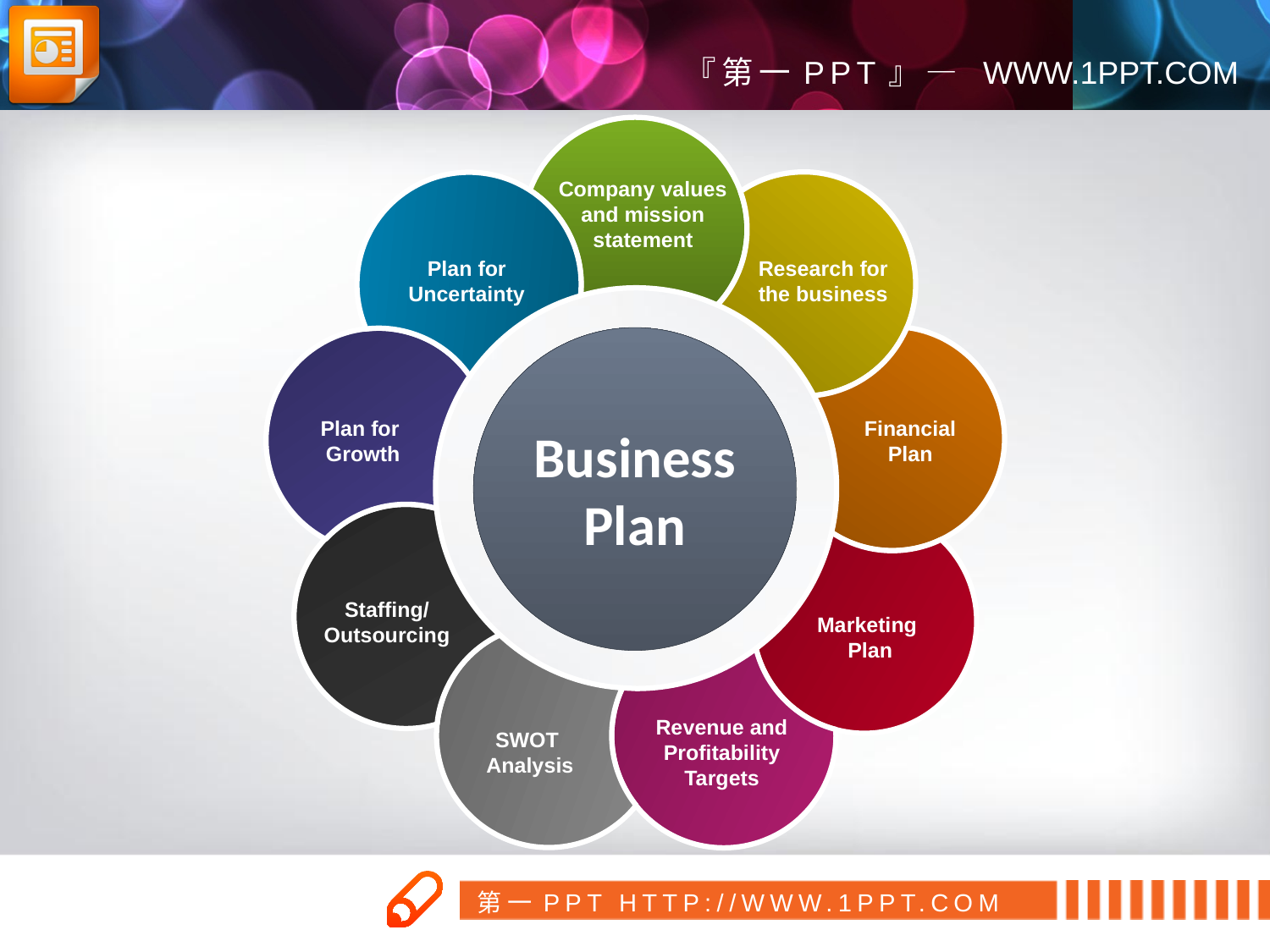

Company values and mission statement

Plan for Uncertainty
Research for
the business

Business
Plan

Plan for
Growth
Financial
Plan

Staffing/
Outsourcing
Marketing
Plan

Revenue and Profitability Targets
SWOT
Analysis